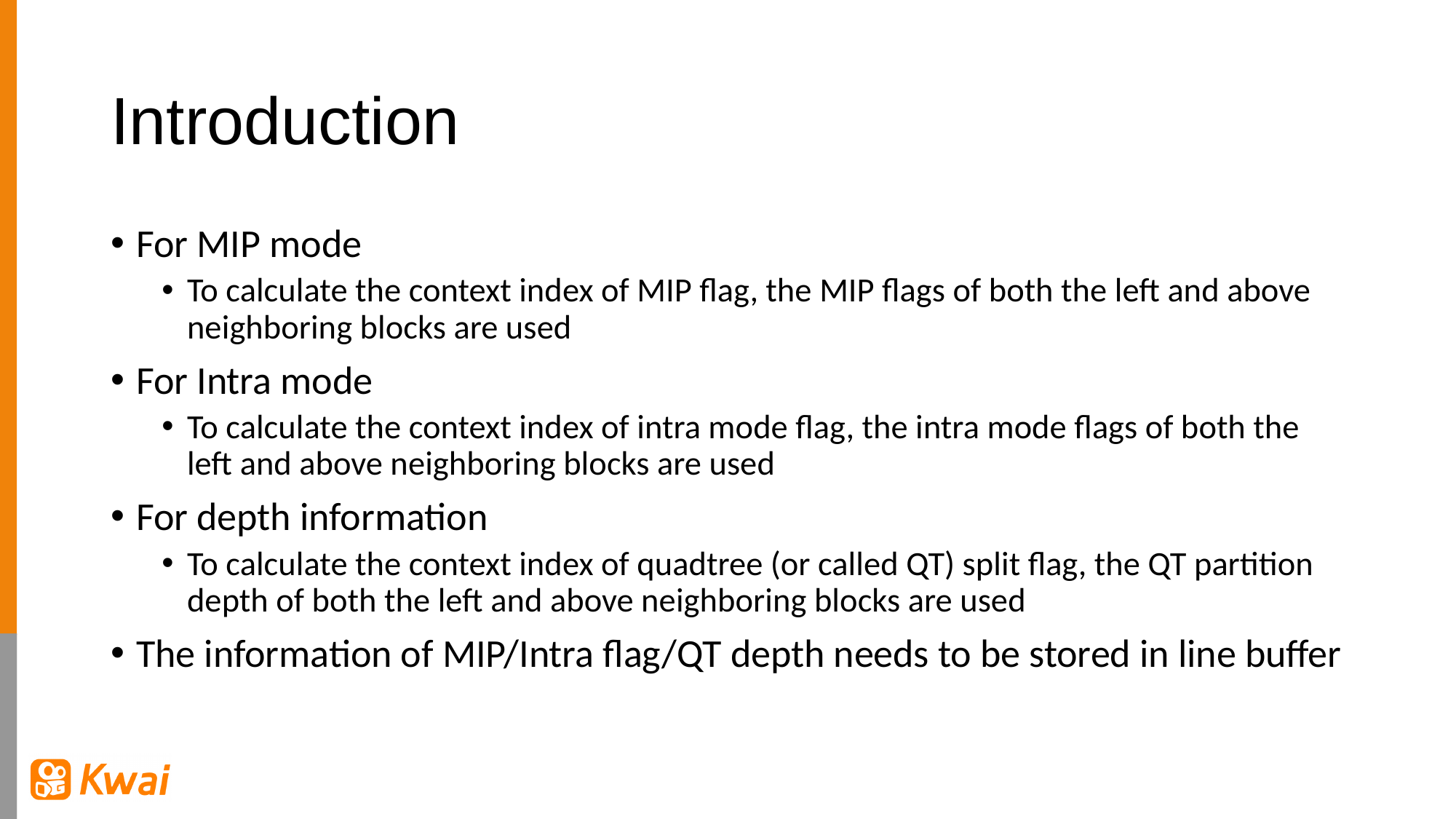

# Introduction
For MIP mode
To calculate the context index of MIP flag, the MIP flags of both the left and above neighboring blocks are used
For Intra mode
To calculate the context index of intra mode flag, the intra mode flags of both the left and above neighboring blocks are used
For depth information
To calculate the context index of quadtree (or called QT) split flag, the QT partition depth of both the left and above neighboring blocks are used
The information of MIP/Intra flag/QT depth needs to be stored in line buffer